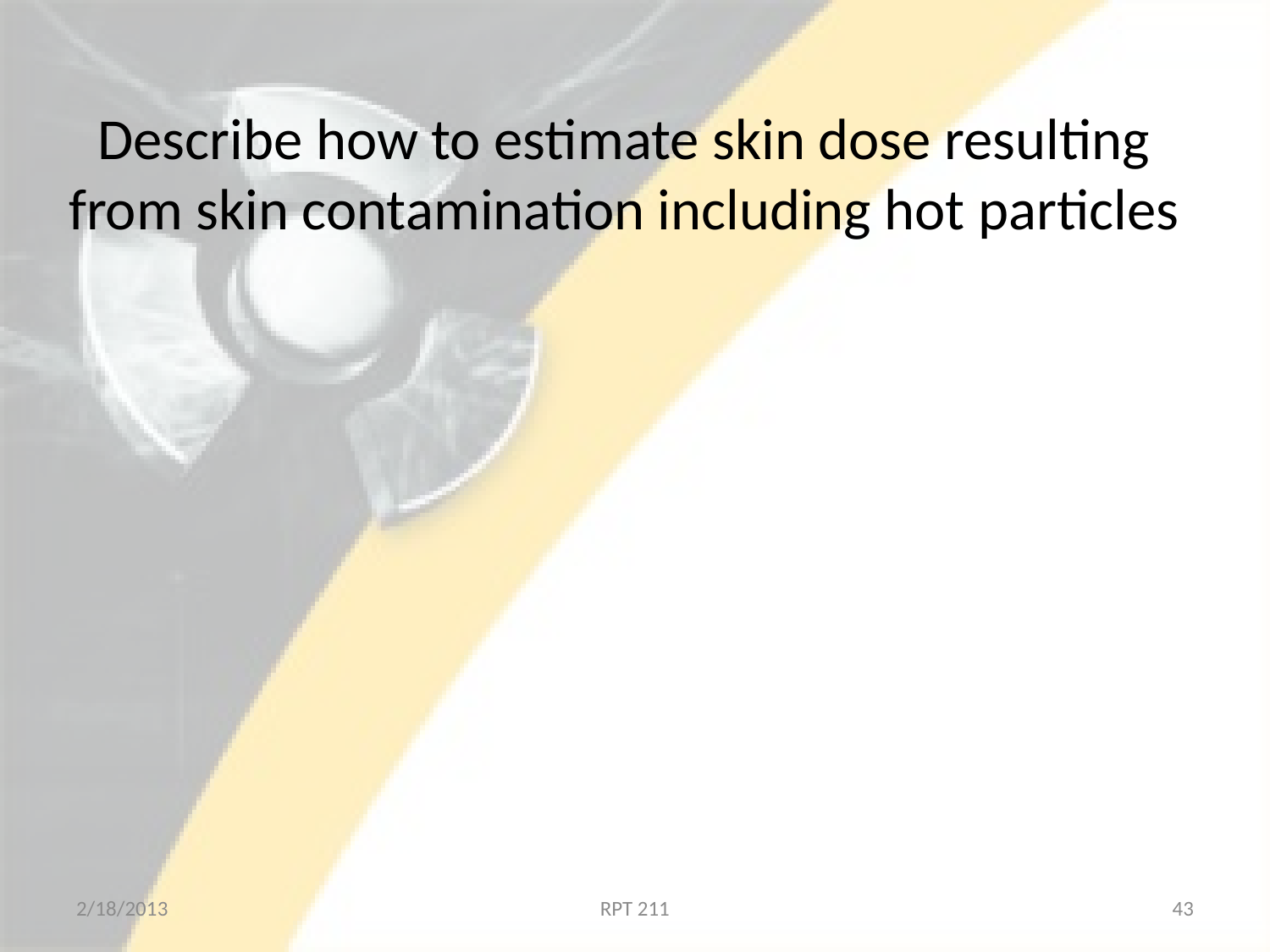

# Describe how to estimate skin dose resulting from skin contamination including hot particles

2/18/2013
RPT 211
43